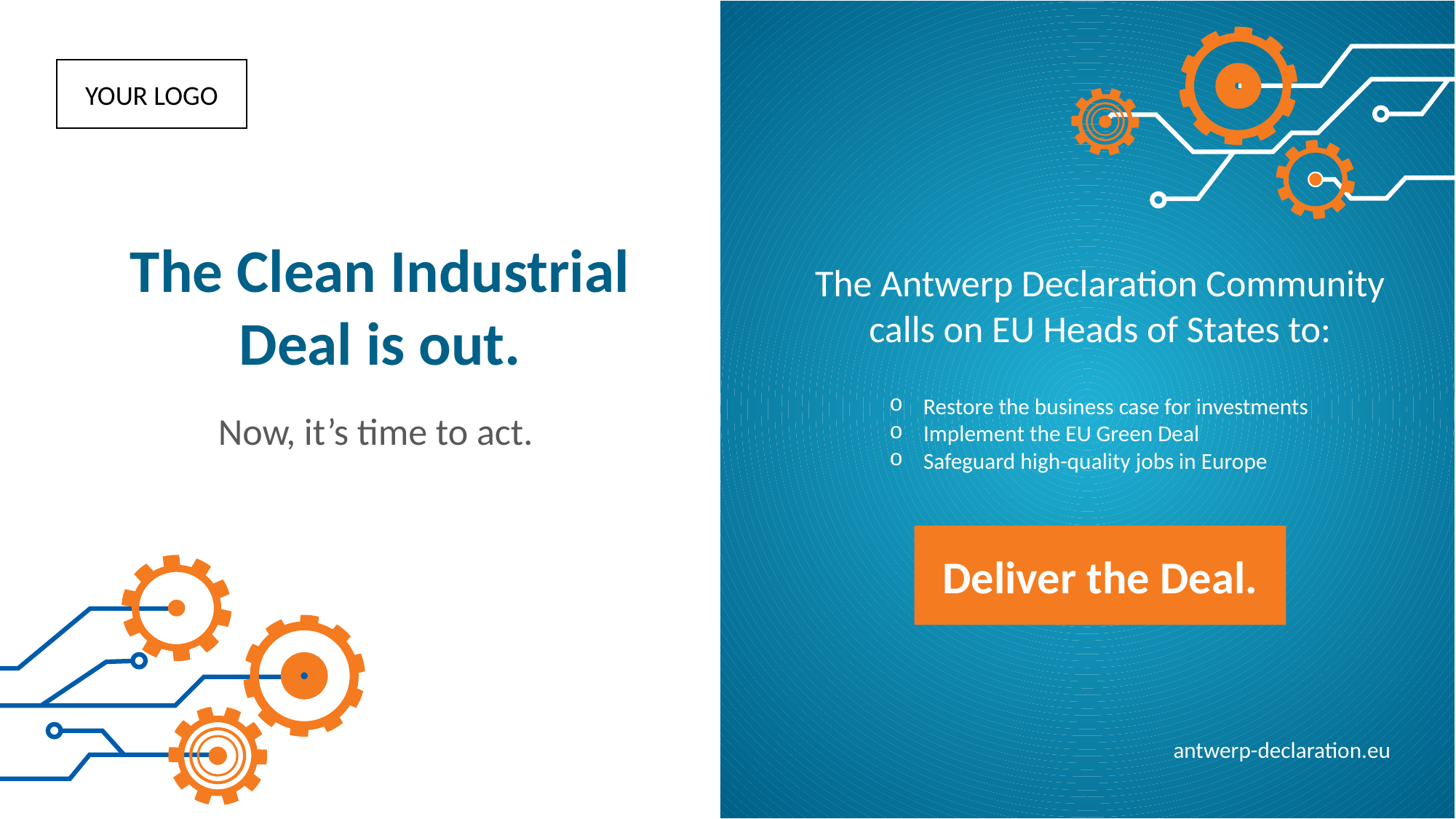

Cogs Right

White Background

Blue Background

Lines Right

YOUR LOGO
YOUR LOGO
The Clean Industrial Deal is out.
The Antwerp Declaration Community calls on EU Heads of States to:
Restore the business case for investments
Implement the EU Green Deal
Safeguard high-quality jobs in Europe
Now, it’s time to act.
Deliver the Deal.

Cogs Left

Lines Left
antwerp-declaration.eu